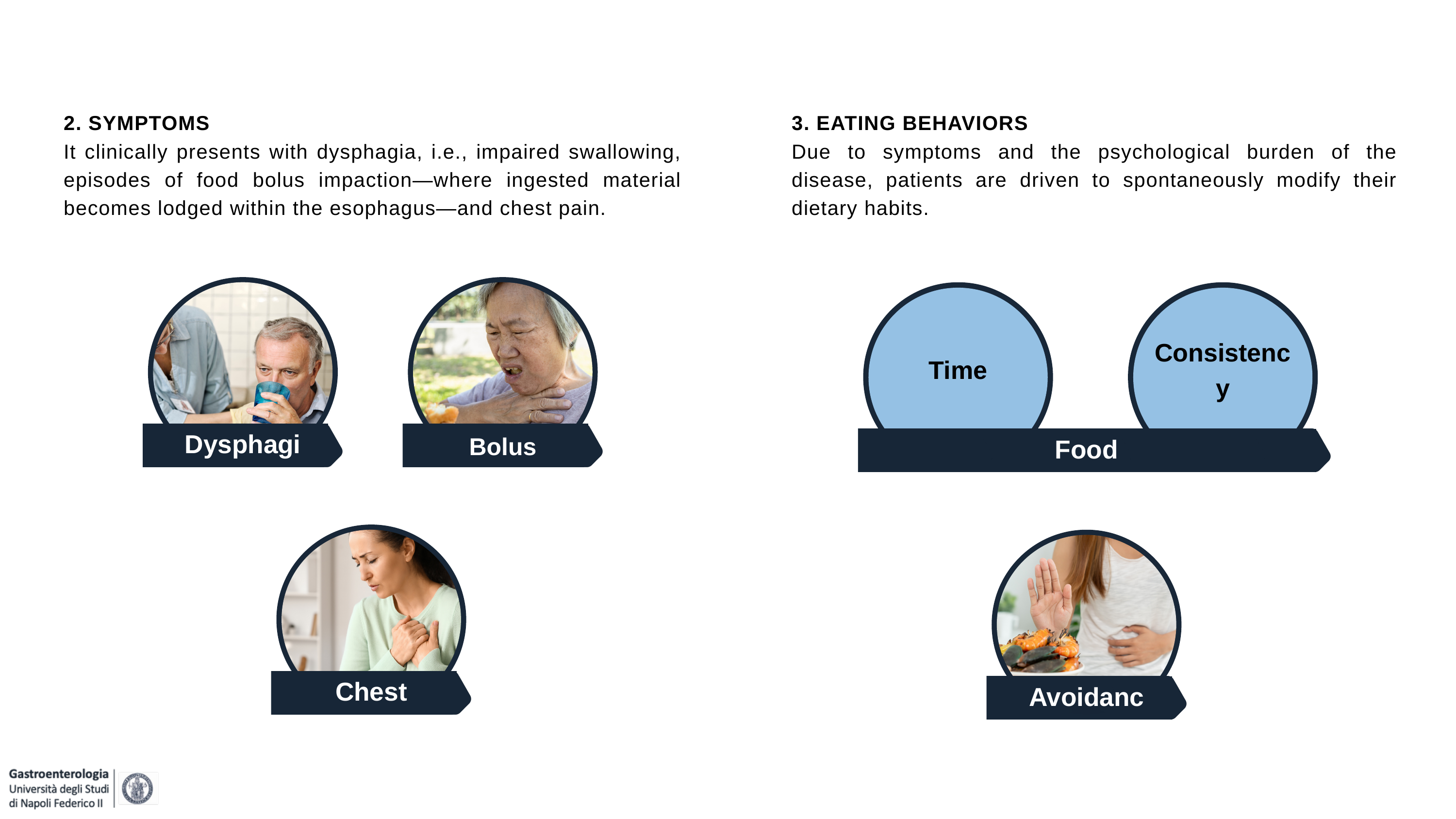

2. SYMPTOMS
It clinically presents with dysphagia, i.e., impaired swallowing, episodes of food bolus impaction—where ingested material becomes lodged within the esophagus—and chest pain.

3. EATING BEHAVIORS
Due to symptoms and the psychological burden of the disease, patients are driven to spontaneously modify their dietary habits.

Time

Consistency
Dysphagia

Bolus impaction
Food Modifications

Chest Pain

Avoidance